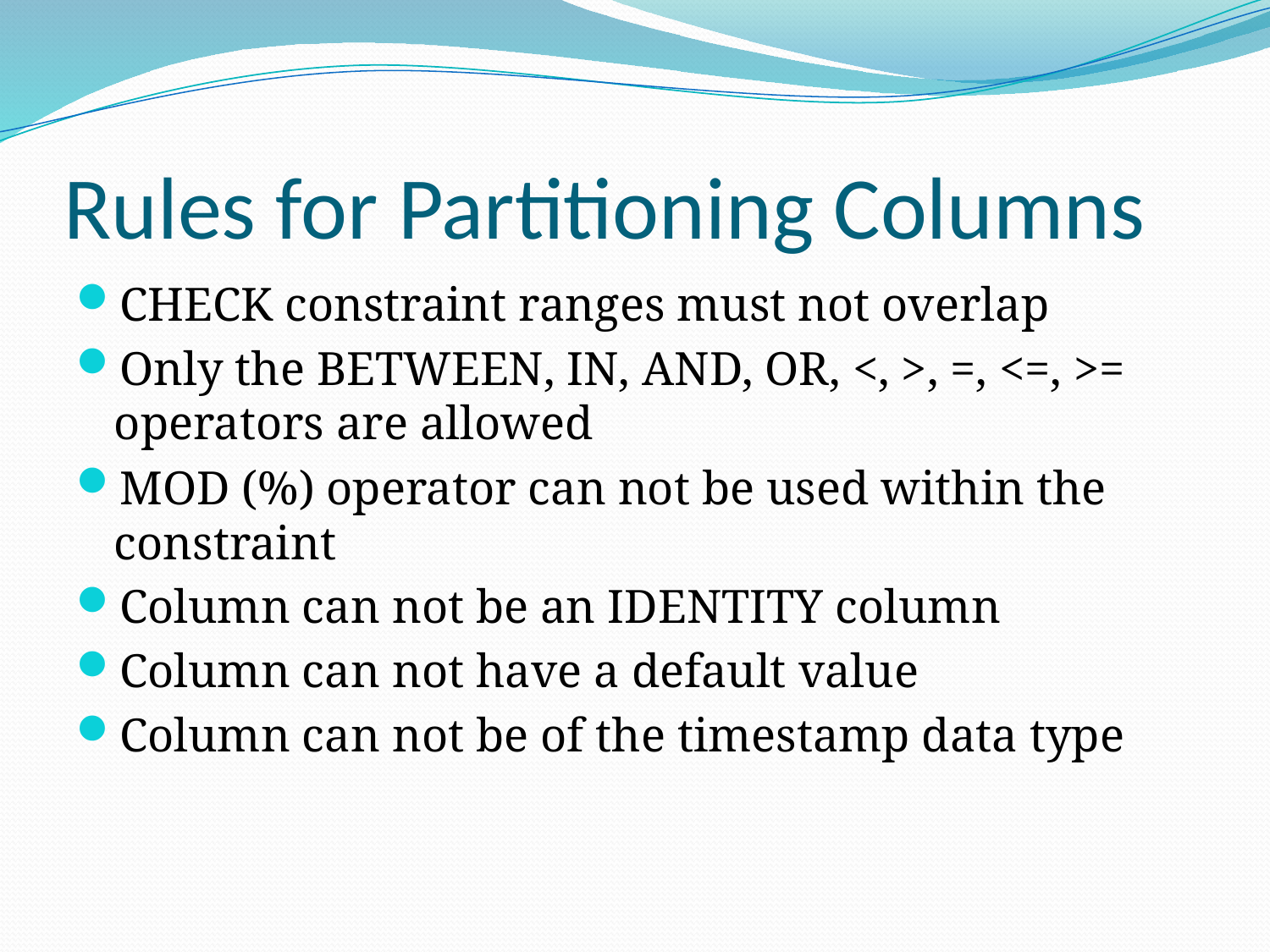

# Rules for Partitioning Columns
CHECK constraint ranges must not overlap
Only the BETWEEN, IN, AND, OR, <, >, =, <=, >= operators are allowed
MOD (%) operator can not be used within the constraint
Column can not be an IDENTITY column
Column can not have a default value
Column can not be of the timestamp data type